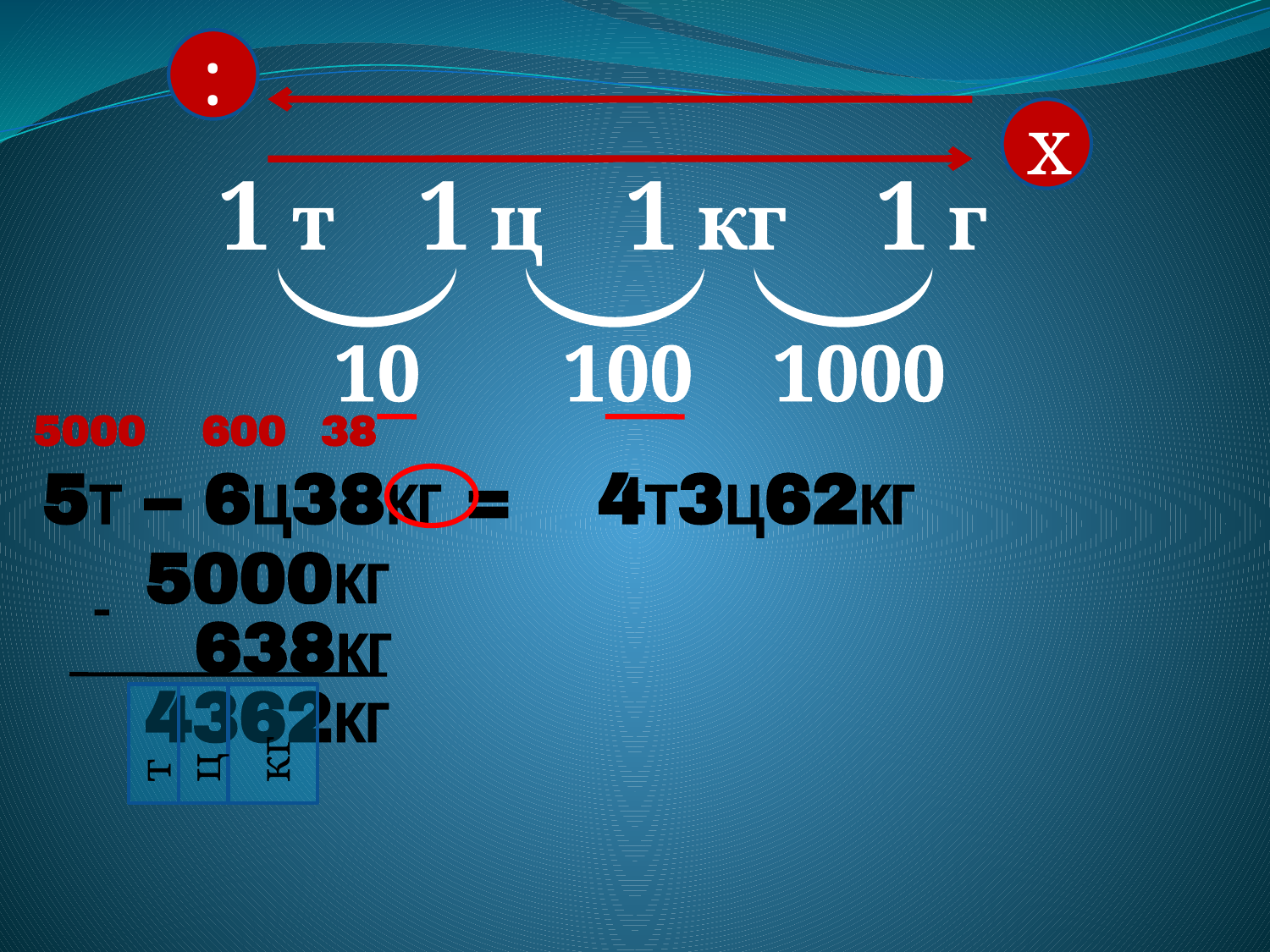

:
х
1 т
1 ц
1 кг
1 г

10
100
1000
5000
600
38
5т – 6ц38кг =
4т3ц62кг

5000кг
-
638кг
4362кг
 т
 ц
 кг